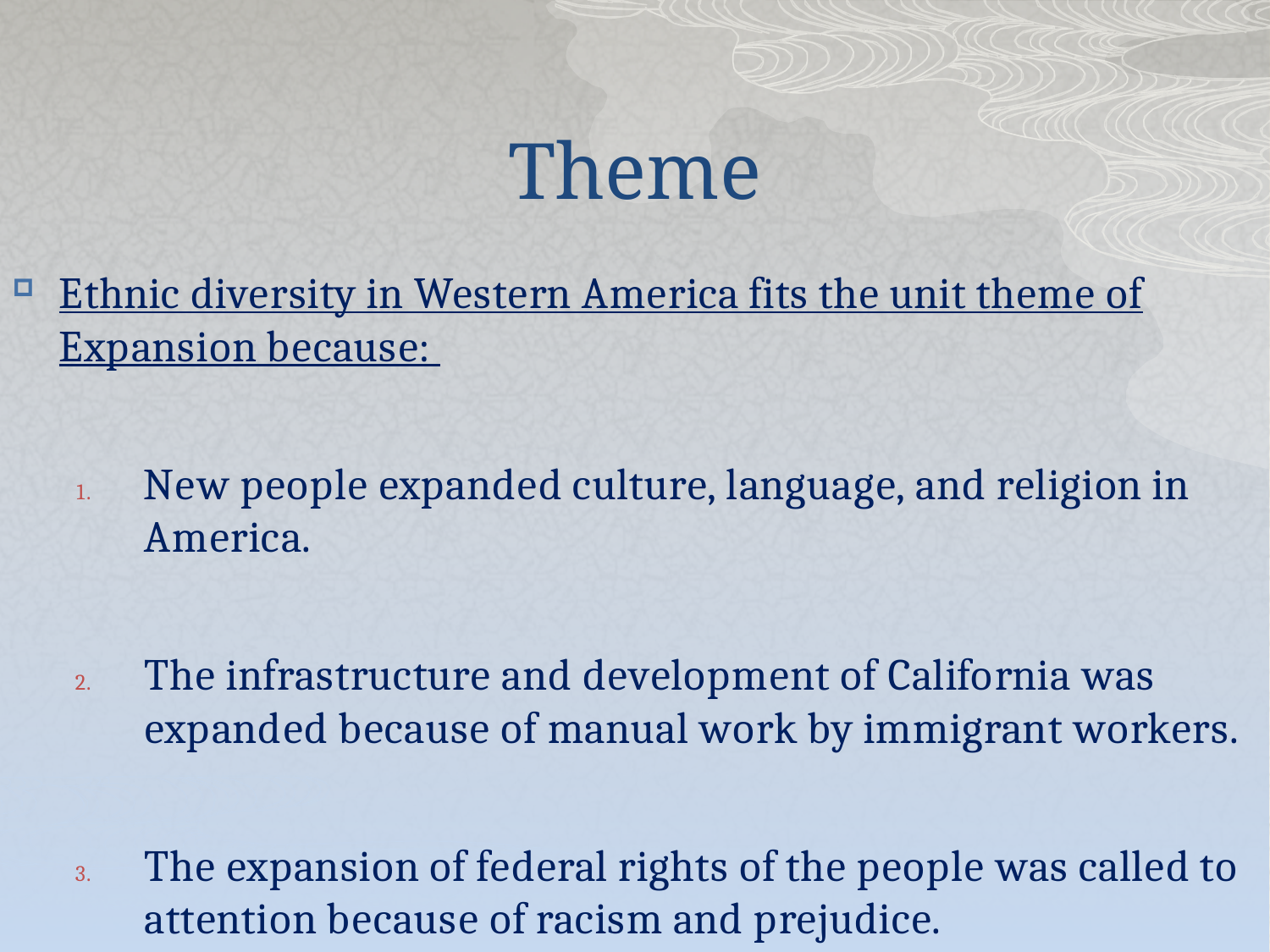

# Theme
Ethnic diversity in Western America fits the unit theme of Expansion because:

New people expanded culture, language, and religion in America.

The infrastructure and development of California was expanded because of manual work by immigrant workers.

The expansion of federal rights of the people was called to attention because of racism and prejudice.